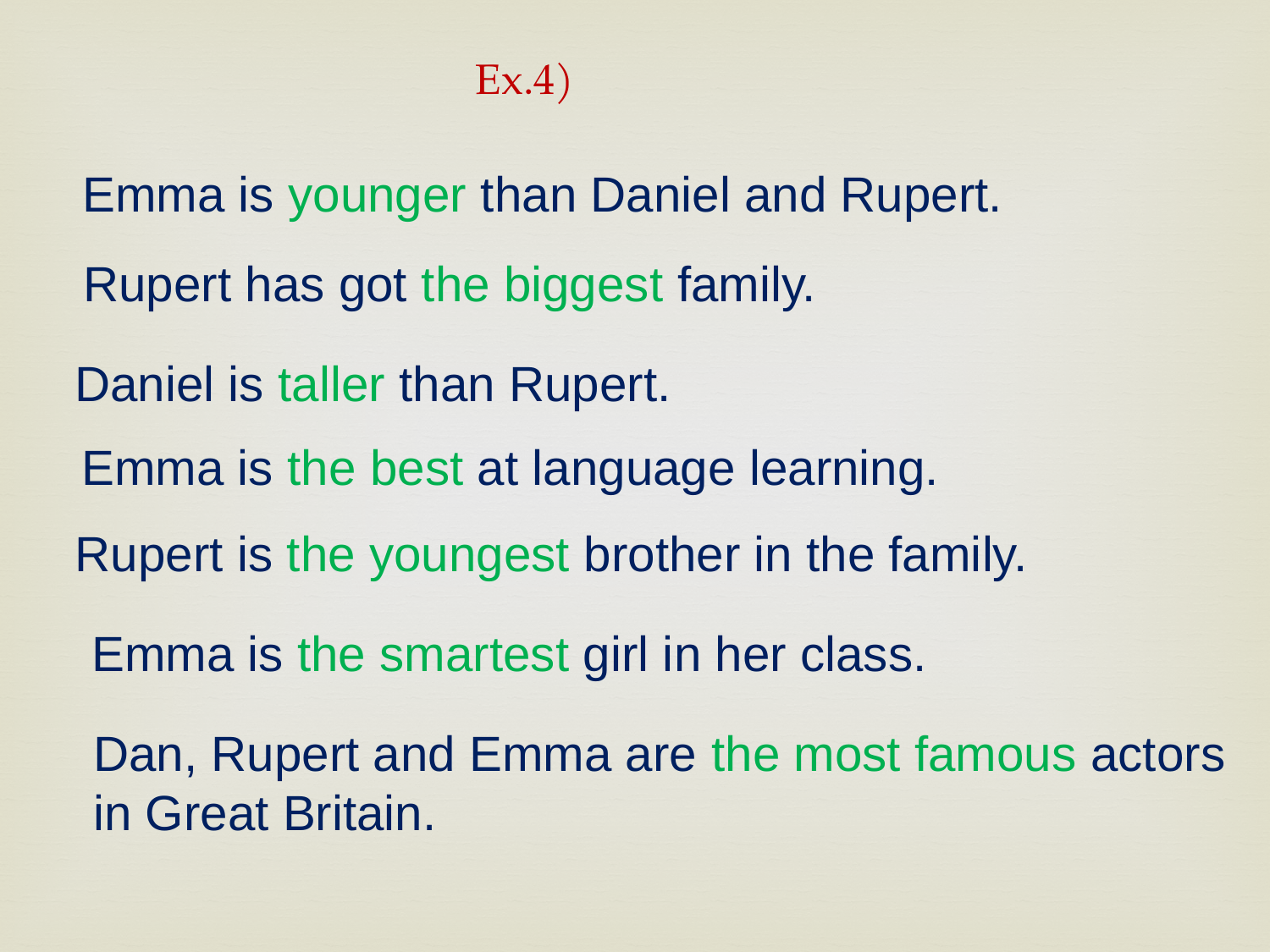

Ex.4)
Emma is younger than Daniel and Rupert.
Rupert has got the biggest family.
Daniel is taller than Rupert.
Emma is the best at language learning.
Rupert is the youngest brother in the family.
Emma is the smartest girl in her class.
Dan, Rupert and Emma are the most famous actors
in Great Britain.